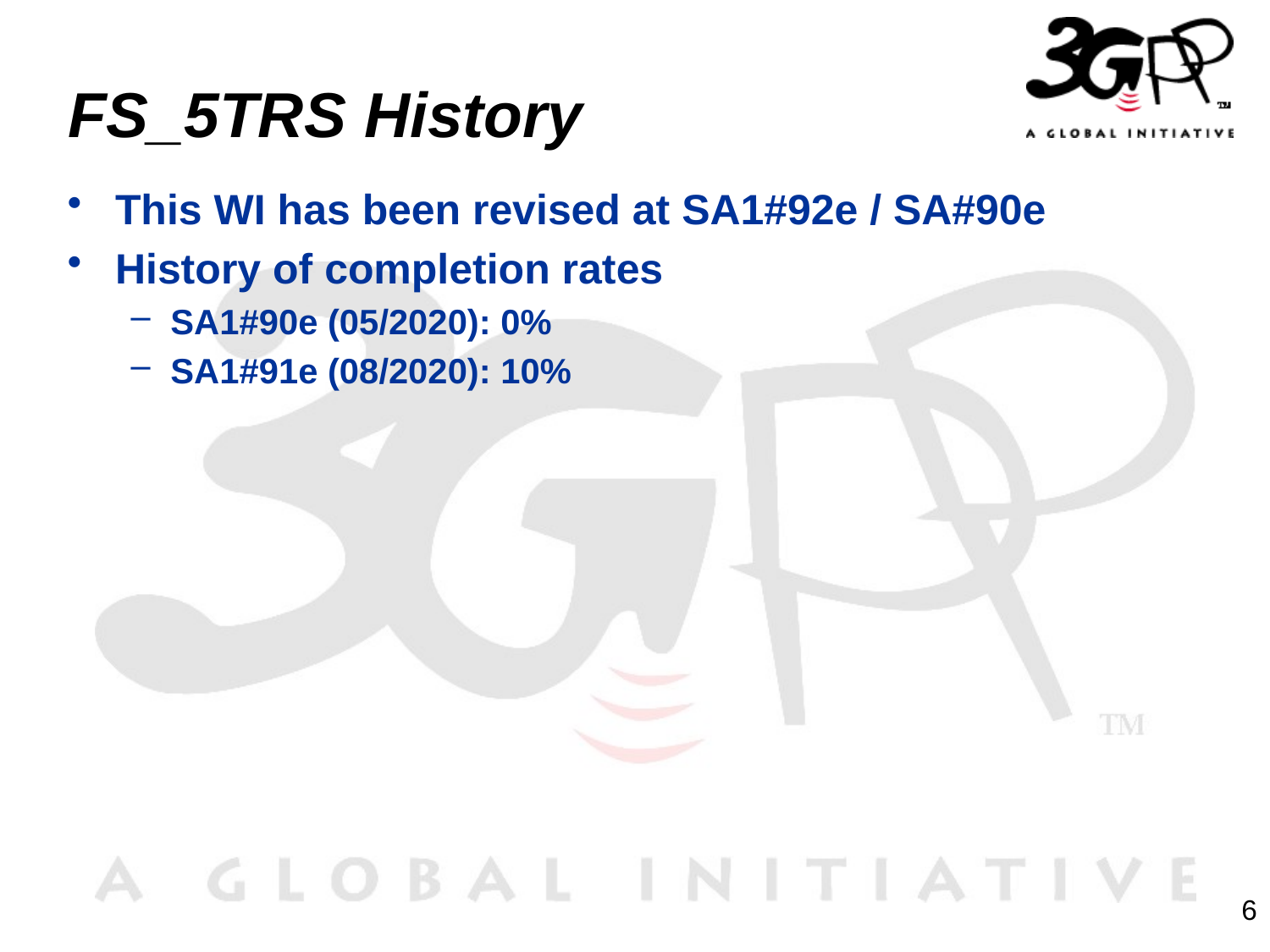

# FS_5TRS History
This WI has been revised at SA1#92e / SA#90e
History of completion rates
SA1#90e (05/2020): 0%
SA1#91e (08/2020): 10%

6